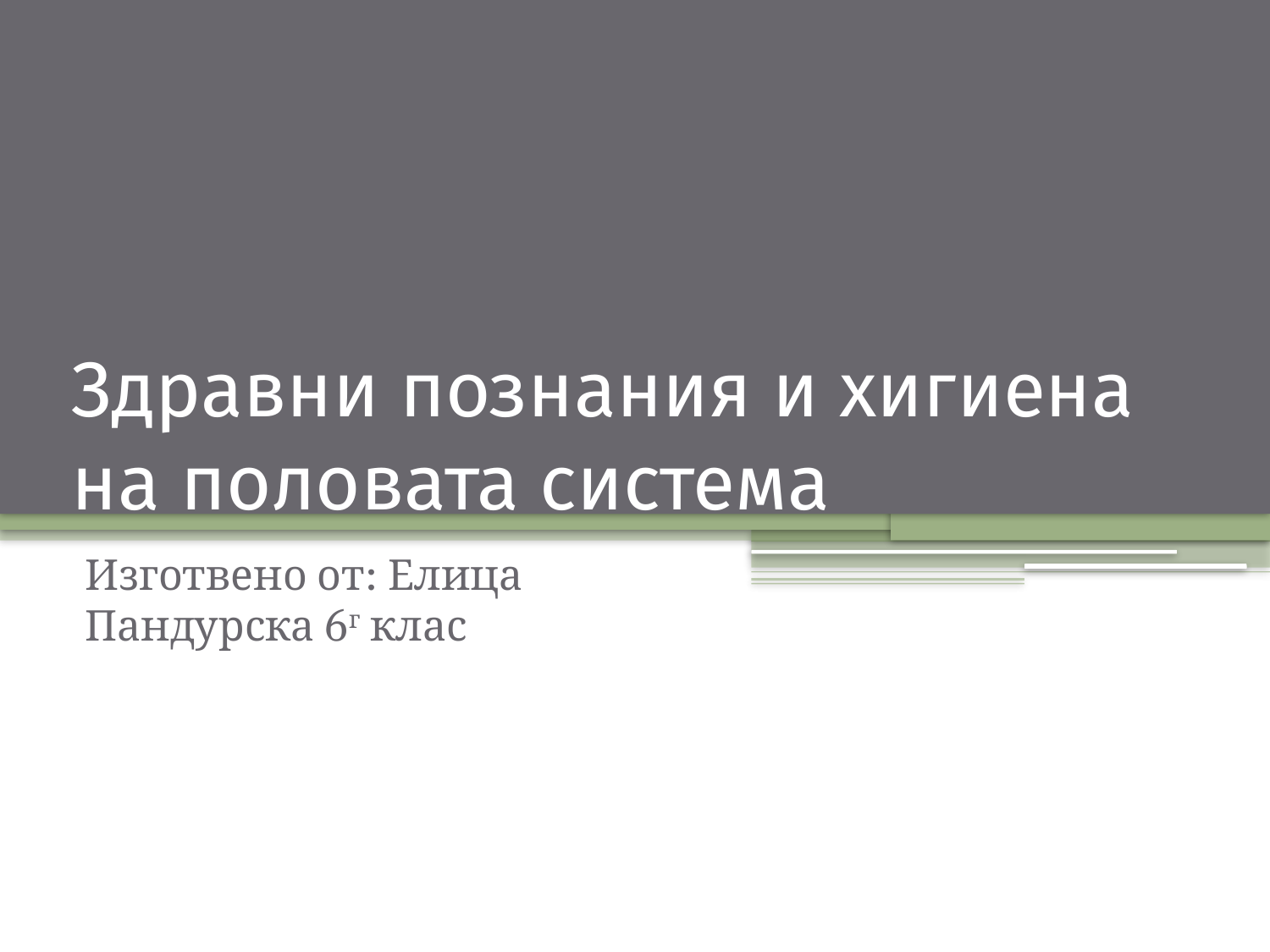

# Здравни познания и хигиена на половата система
Изготвено от: Елица Пандурска 6г клас